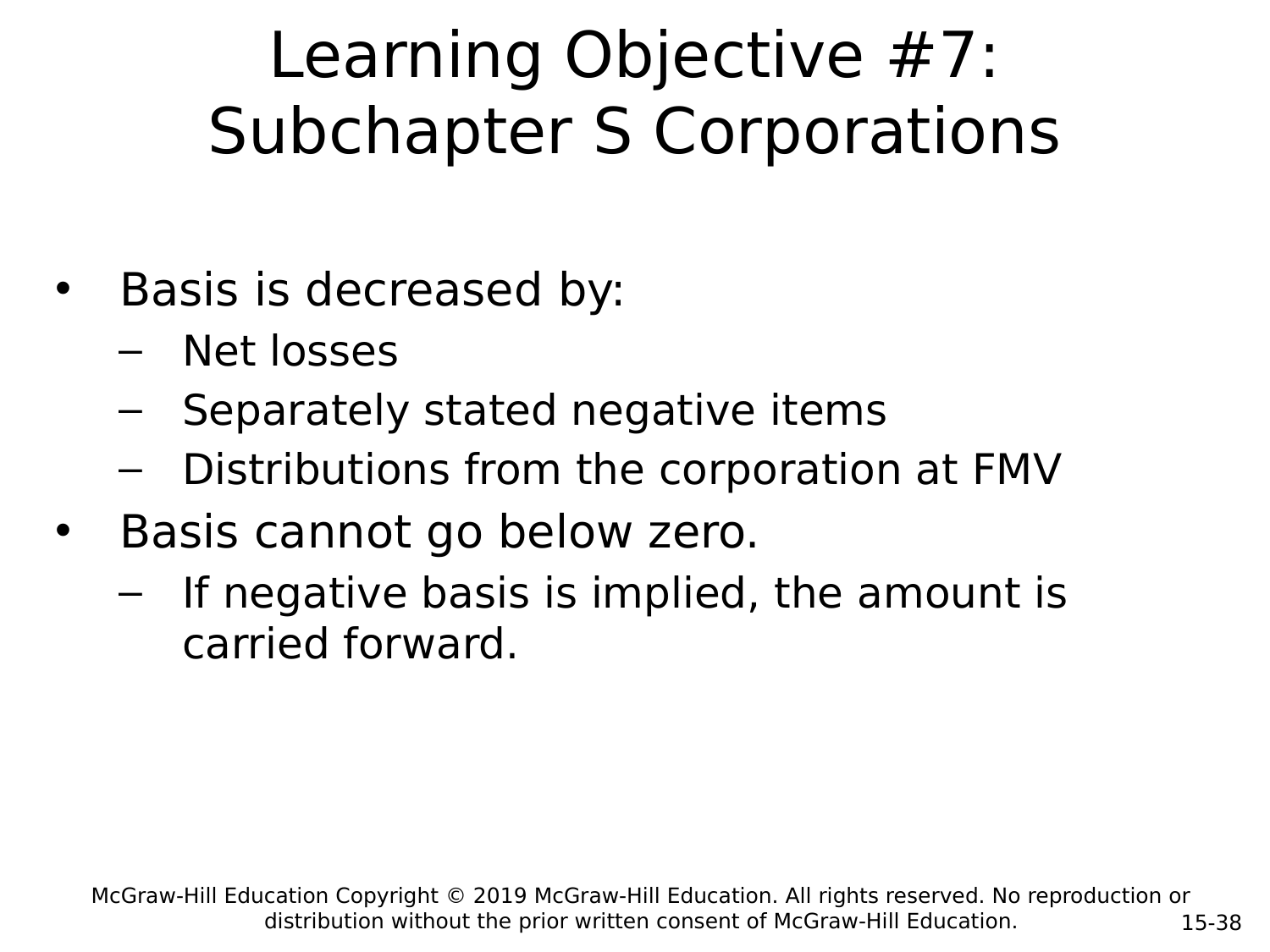

# Learning Objective #7: Subchapter S Corporations
Basis is decreased by:
Net losses
Separately stated negative items
Distributions from the corporation at FMV
Basis cannot go below zero.
If negative basis is implied, the amount is carried forward.
McGraw-Hill Education Copyright © 2019 McGraw-Hill Education. All rights reserved. No reproduction or distribution without the prior written consent of McGraw-Hill Education.
15-38